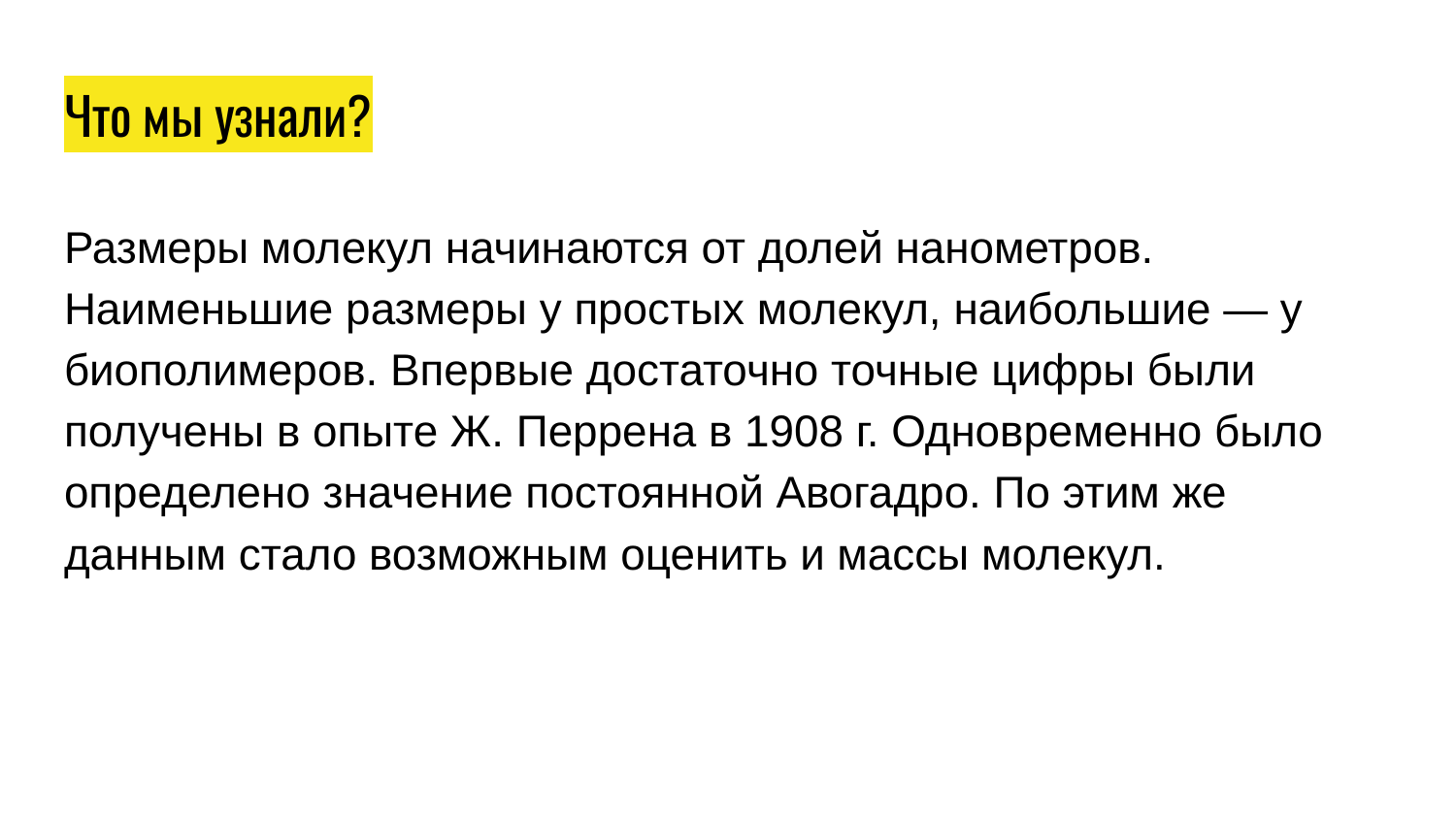

# Что мы узнали?
Размеры молекул начинаются от долей нанометров. Наименьшие размеры у простых молекул, наибольшие — у биополимеров. Впервые достаточно точные цифры были получены в опыте Ж. Перрена в 1908 г. Одновременно было определено значение постоянной Авогадро. По этим же данным стало возможным оценить и массы молекул.